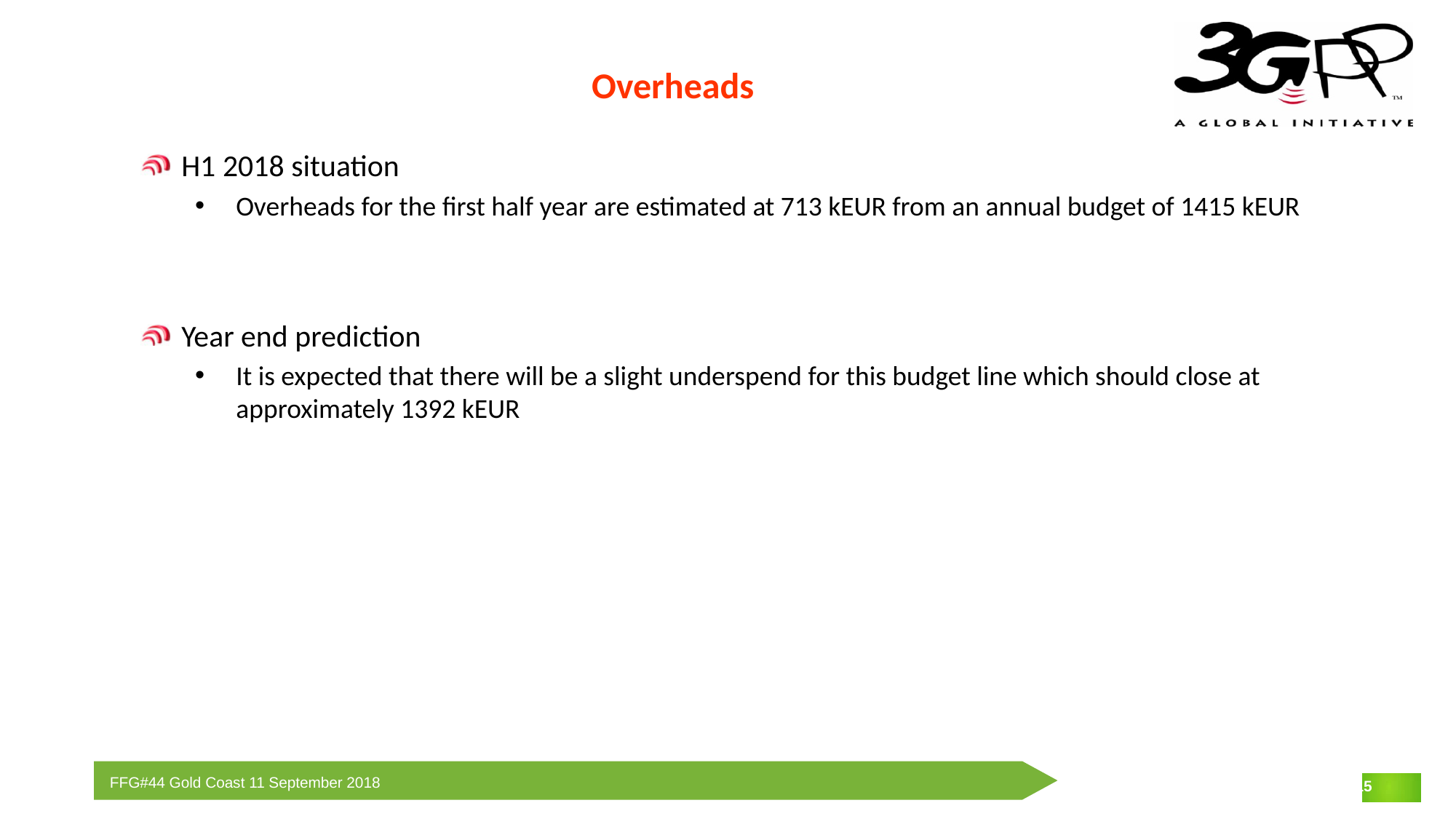

# Overheads
H1 2018 situation
Overheads for the first half year are estimated at 713 kEUR from an annual budget of 1415 kEUR

Year end prediction
It is expected that there will be a slight underspend for this budget line which should close at approximately 1392 kEUR